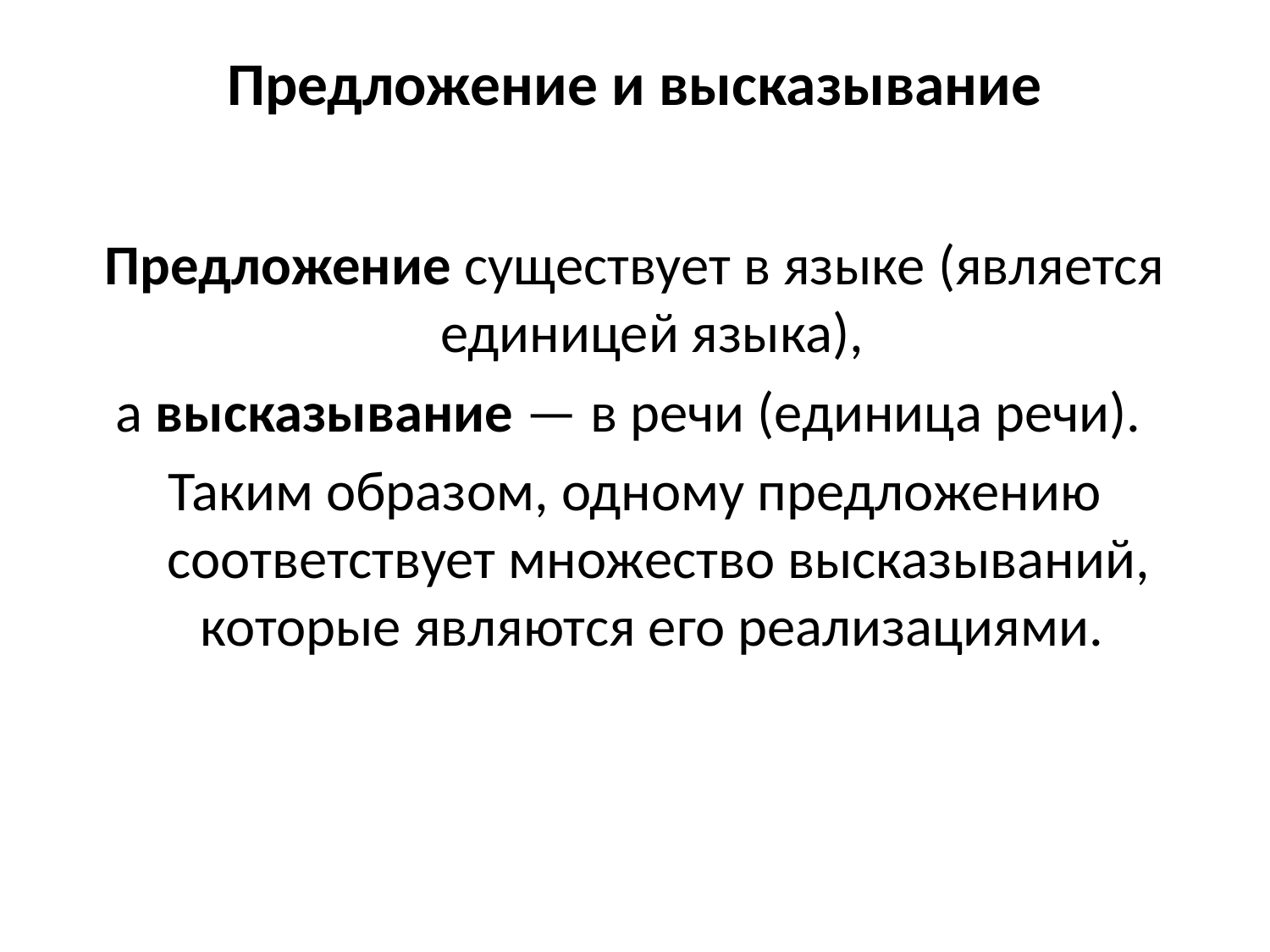

# Предложение и высказывание
Предложение существует в языке (является единицей языка),
а высказывание — в речи (единица речи).
Таким образом, одному предложению соответствует множество высказываний, которые являются его реализациями.